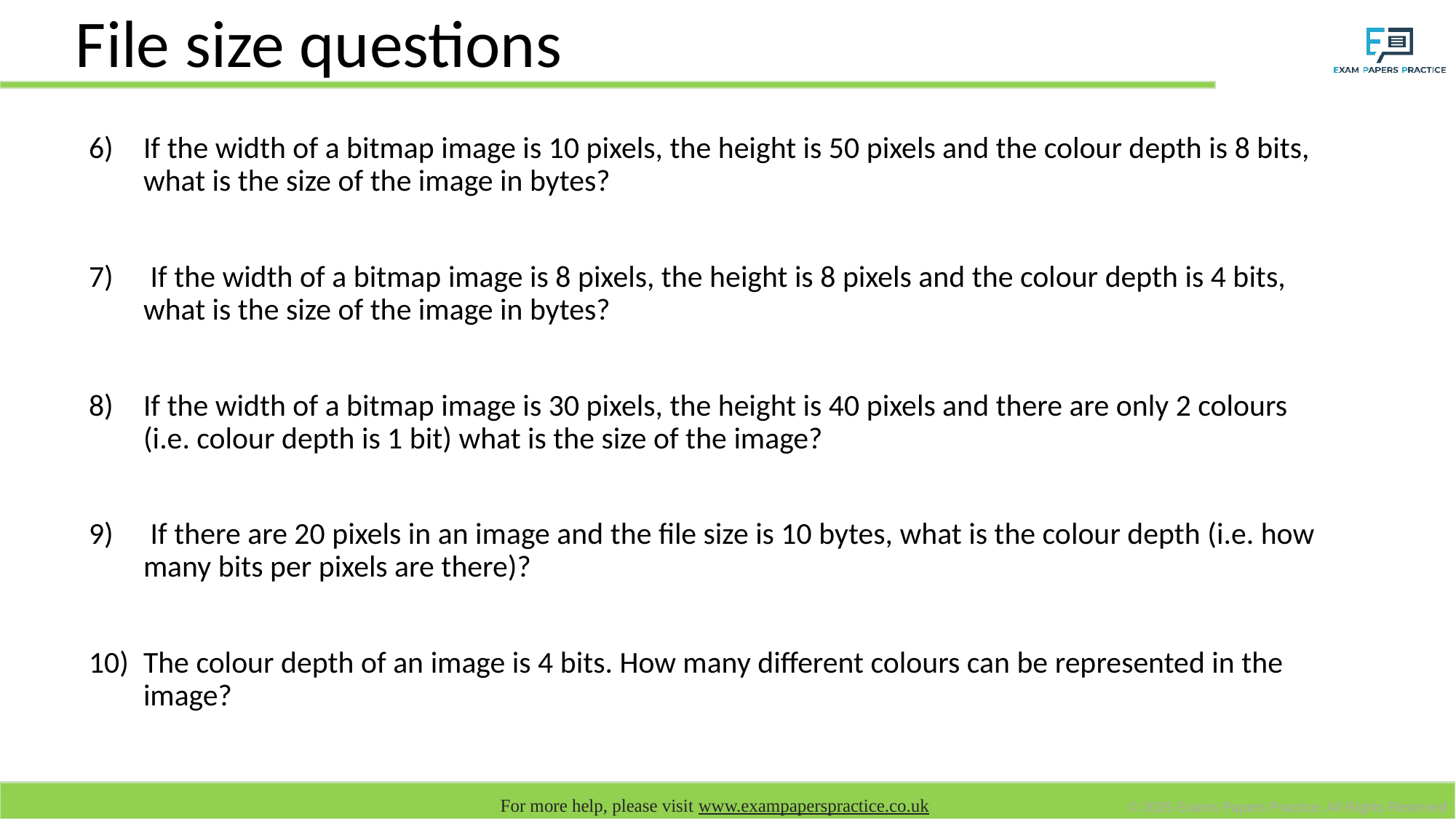

# File size questions
If the width of a bitmap image is 10 pixels, the height is 50 pixels and the colour depth is 8 bits, what is the size of the image in bytes?

 If the width of a bitmap image is 8 pixels, the height is 8 pixels and the colour depth is 4 bits, what is the size of the image in bytes?

If the width of a bitmap image is 30 pixels, the height is 40 pixels and there are only 2 colours (i.e. colour depth is 1 bit) what is the size of the image?

 If there are 20 pixels in an image and the file size is 10 bytes, what is the colour depth (i.e. how many bits per pixels are there)?

The colour depth of an image is 4 bits. How many different colours can be represented in the image?